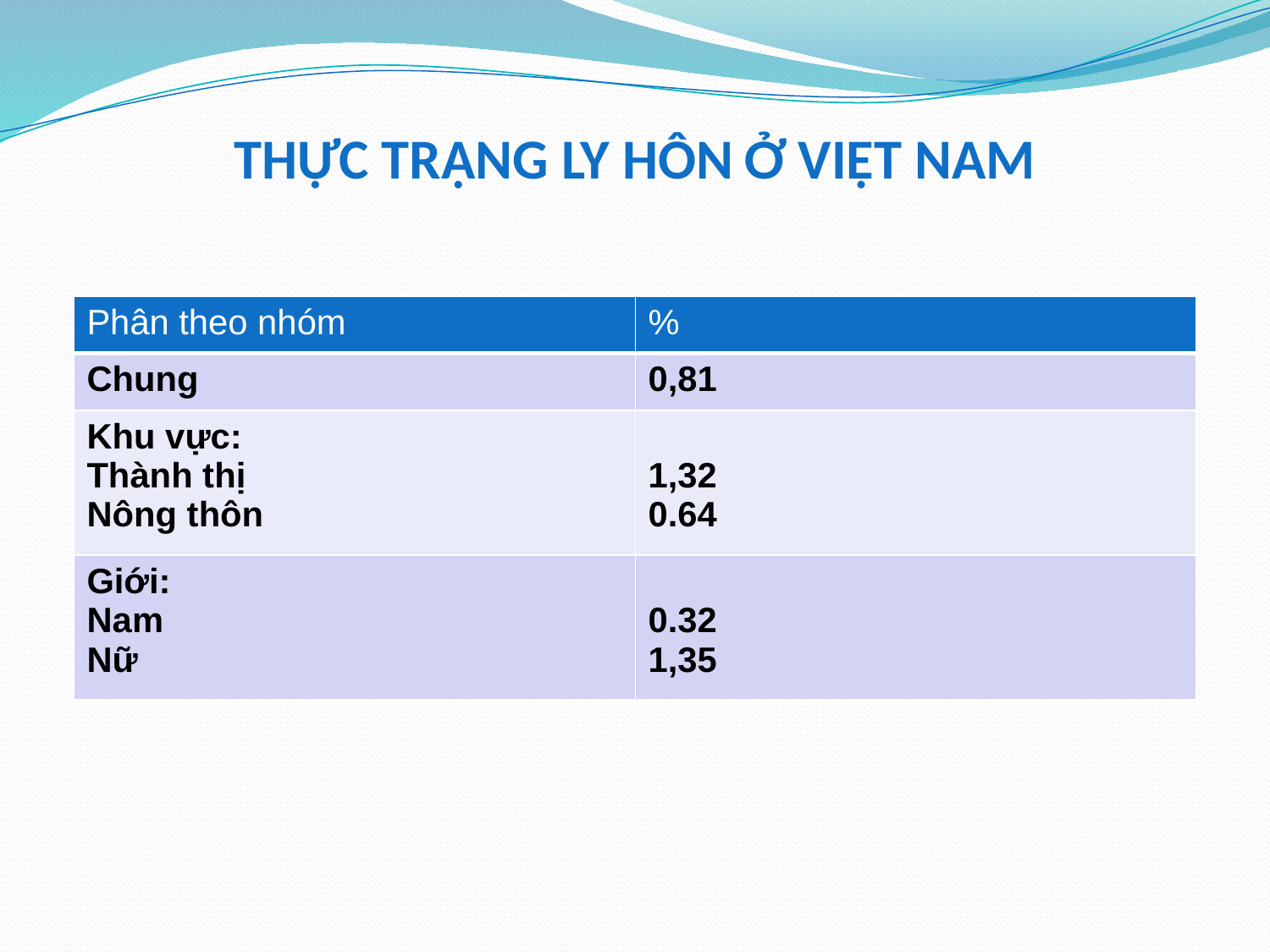

Thực trạng ly hôn ở việt nam
| Phân theo nhóm | % |
| --- | --- |
| Chung | 0,81 |
| Khu vực: Thành thị Nông thôn | 1,32 0.64 |
| Giới: Nam Nữ | 0.32 1,35 |